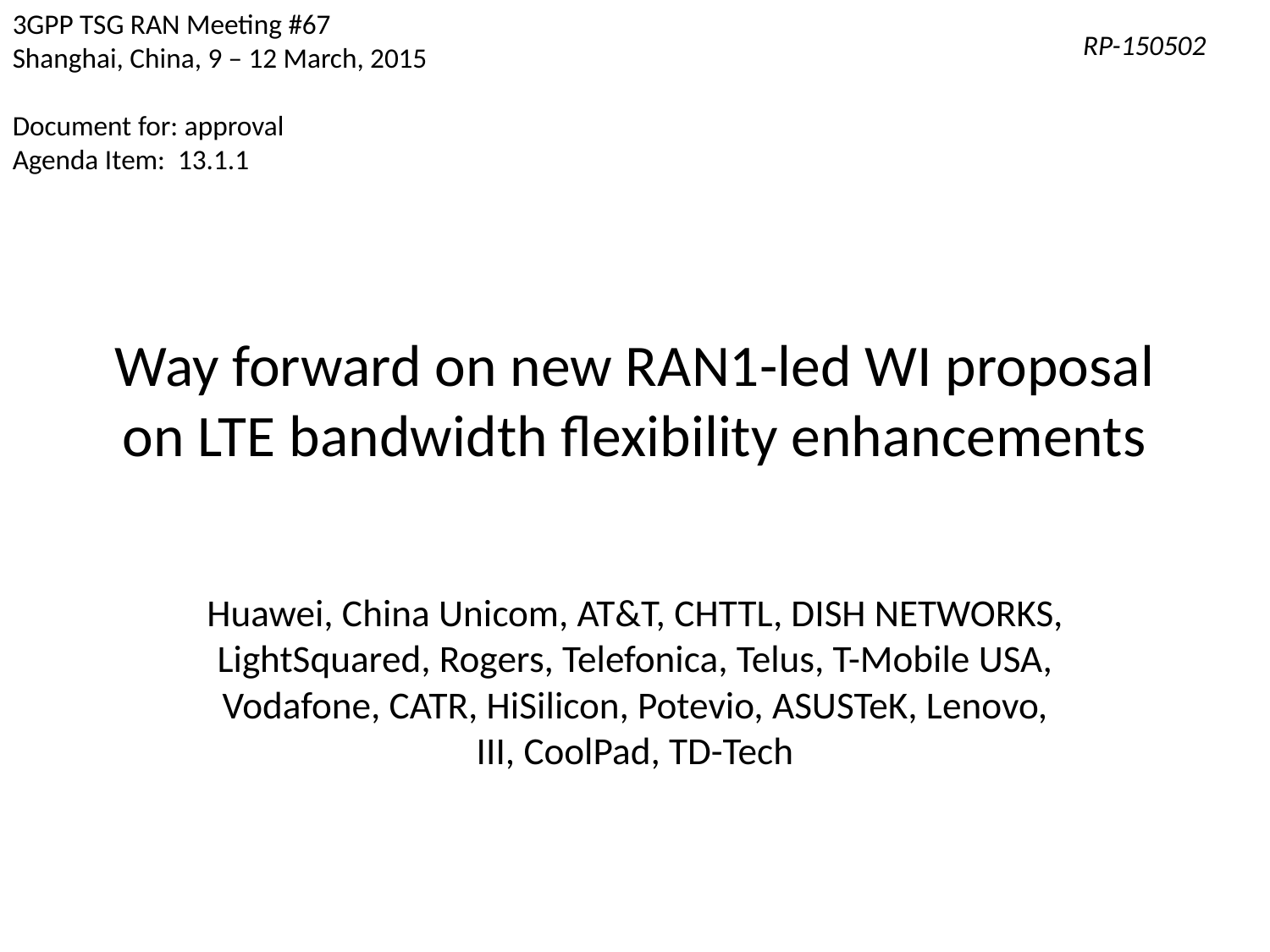

3GPP TSG RAN Meeting #67
Shanghai, China, 9 – 12 March, 2015

Document for: approval
Agenda Item:  13.1.1
RP-150502
# Way forward on new RAN1-led WI proposal on LTE bandwidth flexibility enhancements
Huawei, China Unicom, AT&T, CHTTL, DISH NETWORKS, LightSquared, Rogers, Telefonica, Telus, T-Mobile USA, Vodafone, CATR, HiSilicon, Potevio, ASUSTeK, Lenovo, III, CoolPad, TD-Tech